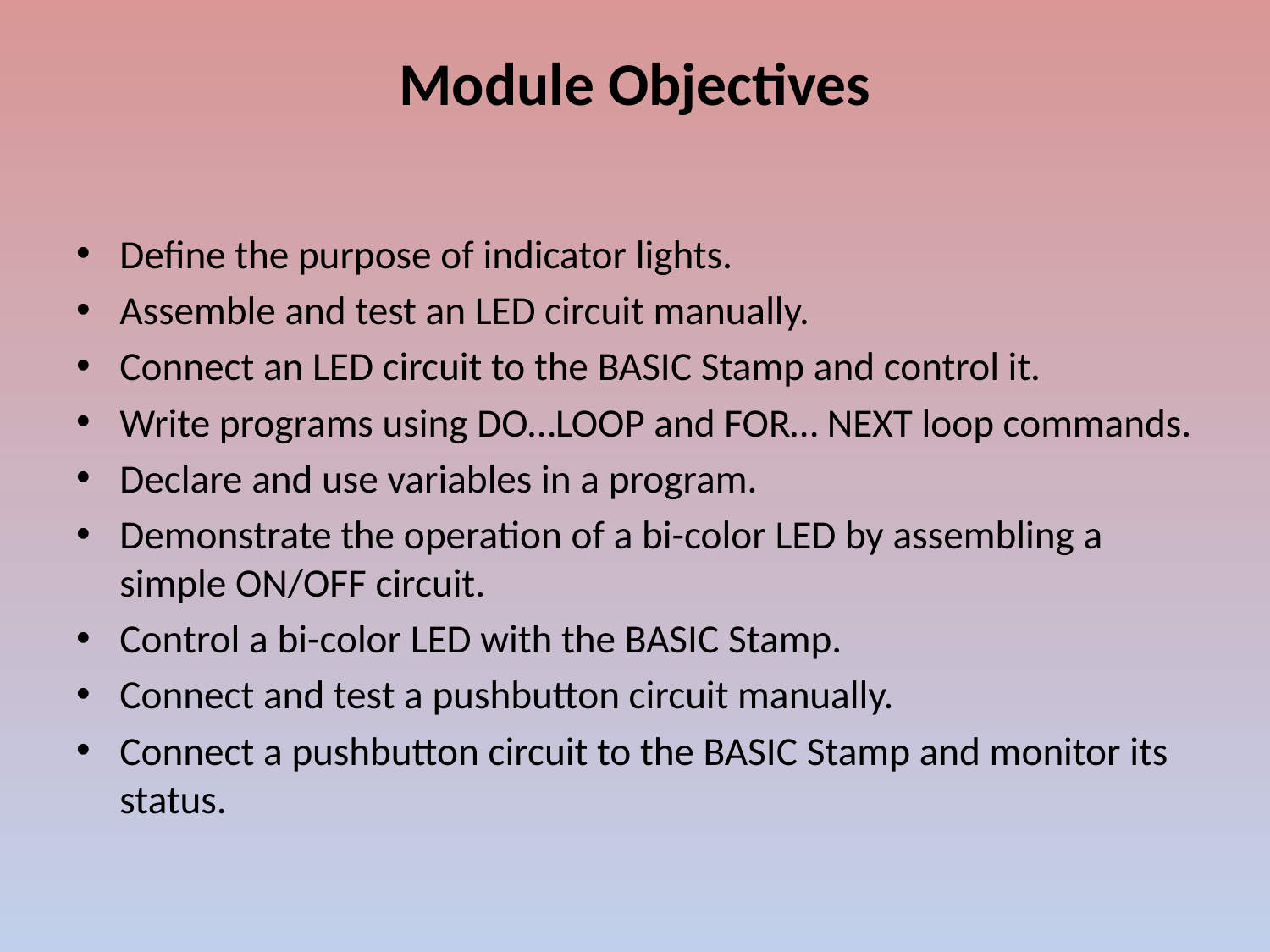

# Module Objectives
Define the purpose of indicator lights.
Assemble and test an LED circuit manually.
Connect an LED circuit to the BASIC Stamp and control it.
Write programs using DO…LOOP and FOR… NEXT loop commands.
Declare and use variables in a program.
Demonstrate the operation of a bi-color LED by assembling a simple ON/OFF circuit.
Control a bi-color LED with the BASIC Stamp.
Connect and test a pushbutton circuit manually.
Connect a pushbutton circuit to the BASIC Stamp and monitor its status.